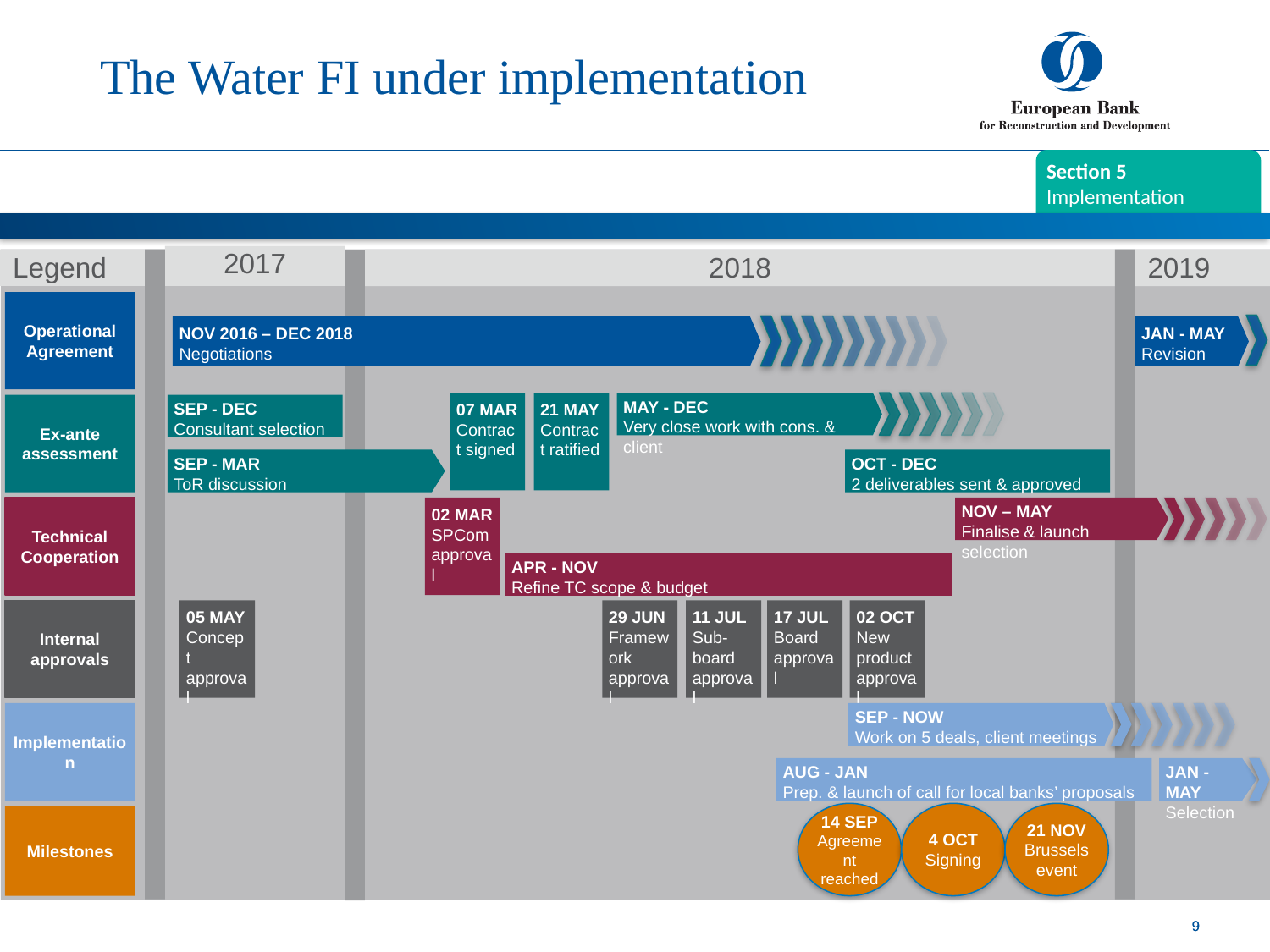

# The Water FI under implementation
Section 5
Implementation

2017
Legend

2018
2019

Operational Agreement

NOV 2016 – DEC 2018
Negotiations

JAN - MAY
Revision
07 MAR
Contract signed
21 MAY
Contract ratified
MAY - DEC
Very close work with cons. & client

Ex-ante assessment
SEP - DEC
Consultant selection
SEP - MAR
ToR discussion
OCT - DEC
2 deliverables sent & approved
Technical Cooperation
02 MAR
SPCom approval
NOV – MAY
Finalise & launch selection

APR - NOV
Refine TC scope & budget
Internal approvals
05 MAY
Concept approval
29 JUN Framework approval
11 JUL
Sub-board approval
17 JUL
Board approval
02 OCT
New product approval
Implementation
SEP - NOW
Work on 5 deals, client meetings

AUG - JAN
Prep. & launch of call for local banks’ proposals
JAN -  MAY
Selection

14 SEP Agreement reached
4 OCT Signing
21 NOV Brussels event
Milestones
9
9